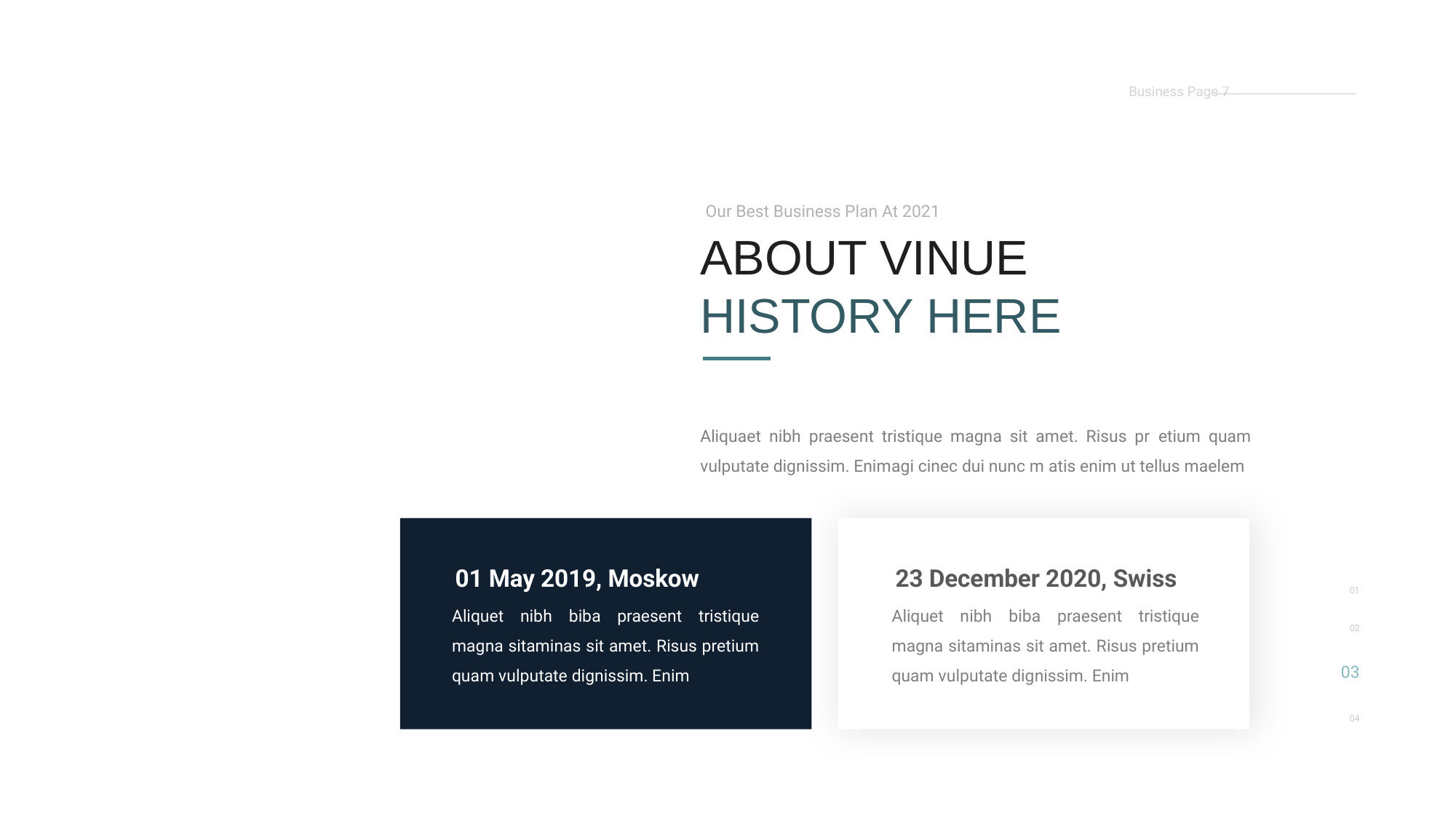

Business Page 7
Our Best Business Plan At 2021
ABOUT VINUE HISTORY HERE

Aliquaet nibh praesent tristique magna sit amet. Risus pr etium quam vulputate dignissim. Enimagi cinec dui nunc m atis enim ut tellus maelem

01 May 2019, Moskow
23 December 2020, Swiss
01
02
03
04
Aliquet nibh biba praesent tristique magna sitaminas sit amet. Risus pretium quam vulputate dignissim. Enim
Aliquet nibh biba praesent tristique magna sitaminas sit amet. Risus pretium quam vulputate dignissim. Enim